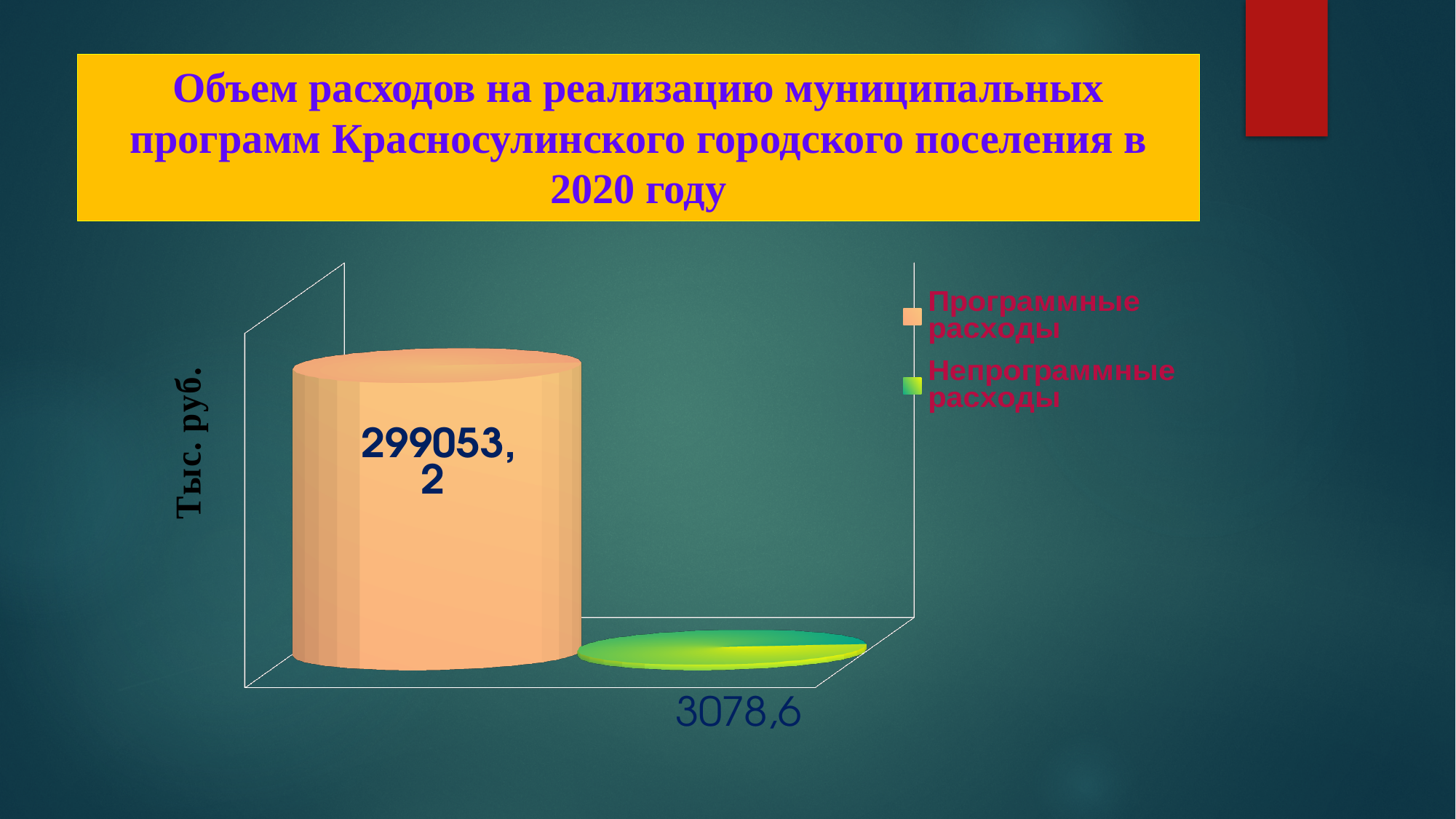

# Объем расходов на реализацию муниципальных программ Красносулинского городского поселения в 2020 году

[unsupported chart]